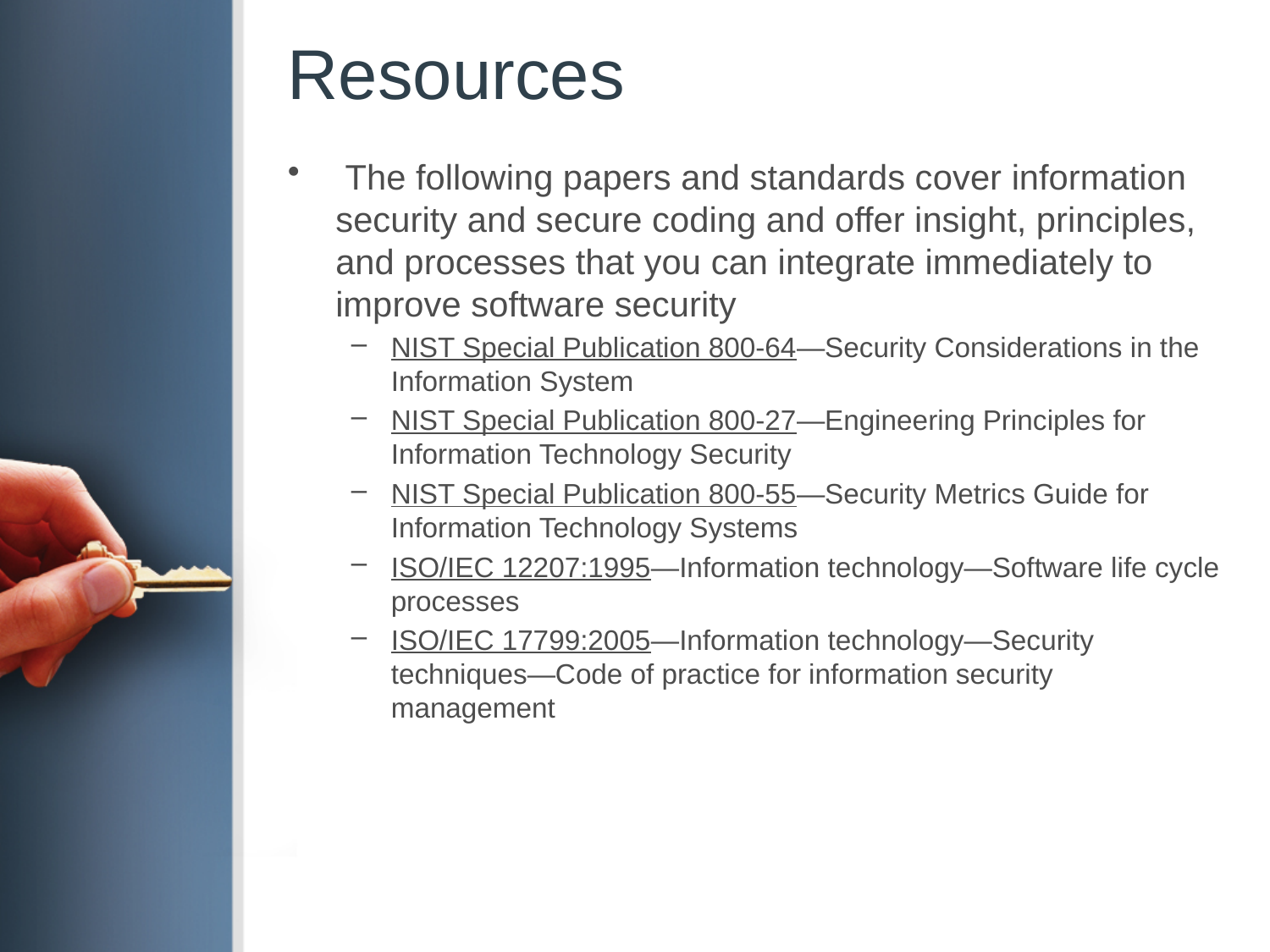

# Resources
 The following papers and standards cover information security and secure coding and offer insight, principles, and processes that you can integrate immediately to improve software security
NIST Special Publication 800-64—Security Considerations in the Information System
NIST Special Publication 800-27—Engineering Principles for Information Technology Security
NIST Special Publication 800-55—Security Metrics Guide for Information Technology Systems
ISO/IEC 12207:1995—Information technology—Software life cycle processes
ISO/IEC 17799:2005—Information technology—Security techniques—Code of practice for information security management